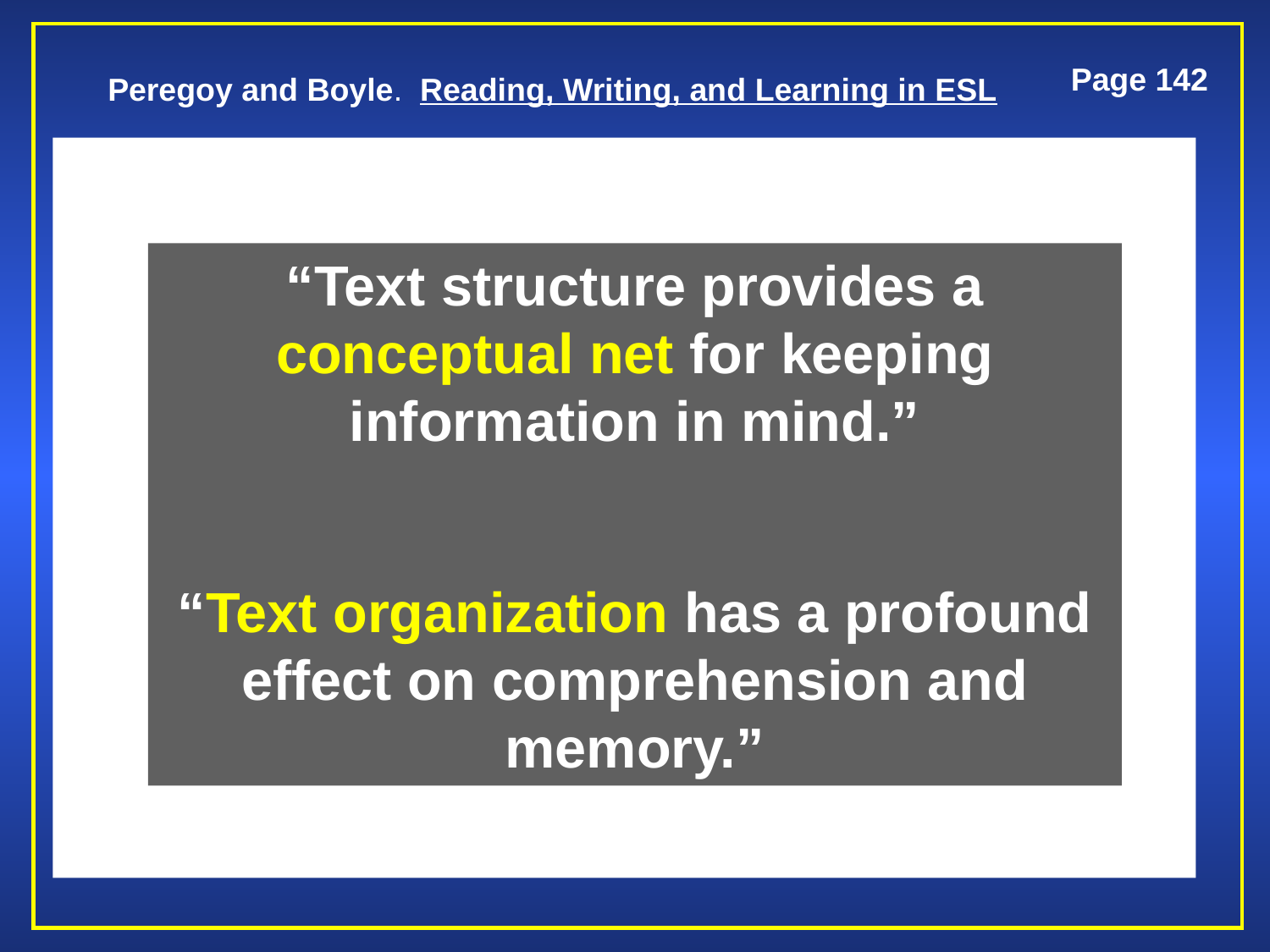

Page 142
Peregoy and Boyle.  Reading, Writing, and Learning in ESL

“Text structure provides a conceptual net for keeping information in mind.”

“Text organization has a profound effect on comprehension and memory.”